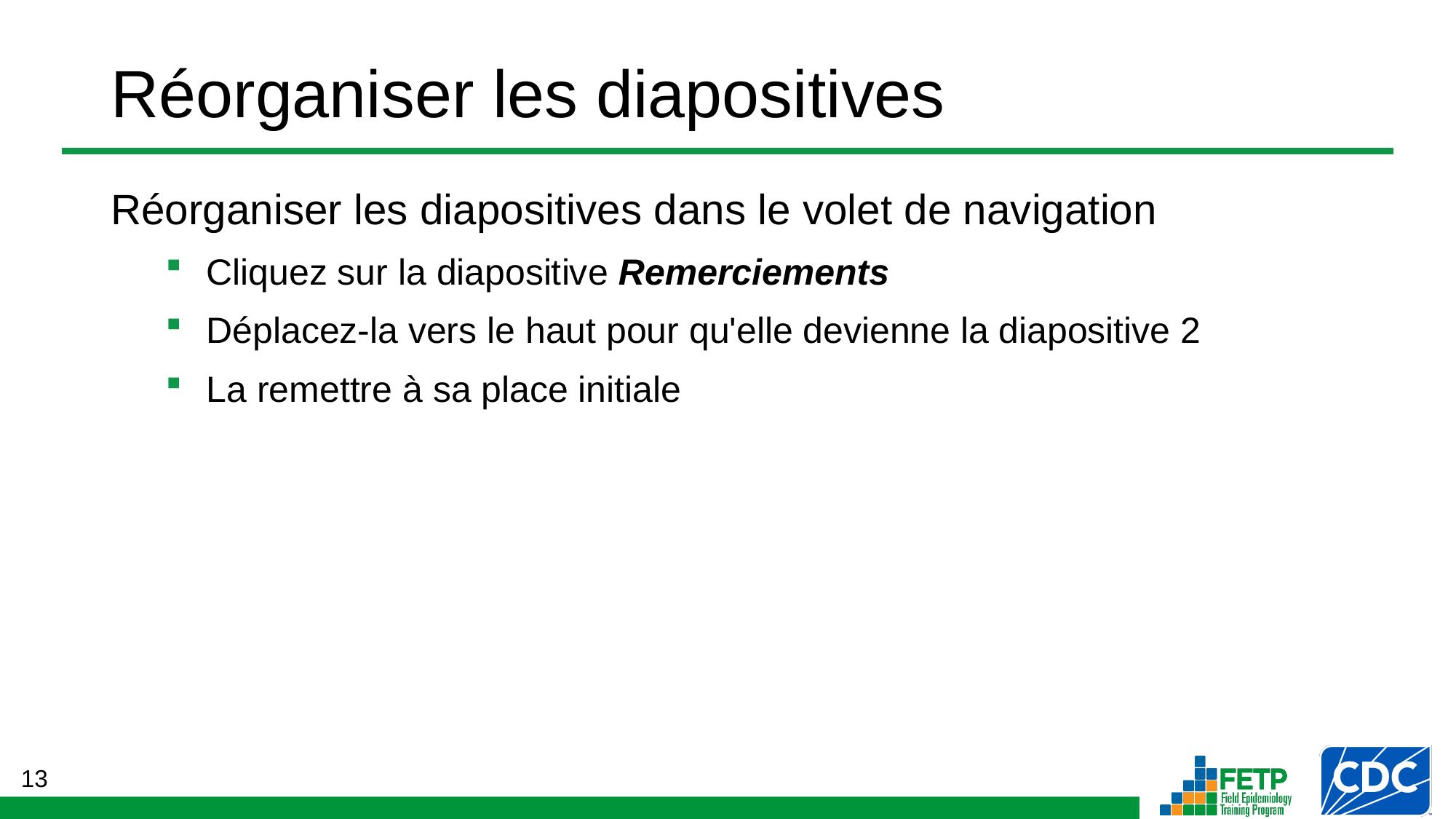

# Réorganiser les diapositives
Réorganiser les diapositives dans le volet de navigation
Cliquez sur la diapositive Remerciements
Déplacez-la vers le haut pour qu'elle devienne la diapositive 2
La remettre à sa place initiale